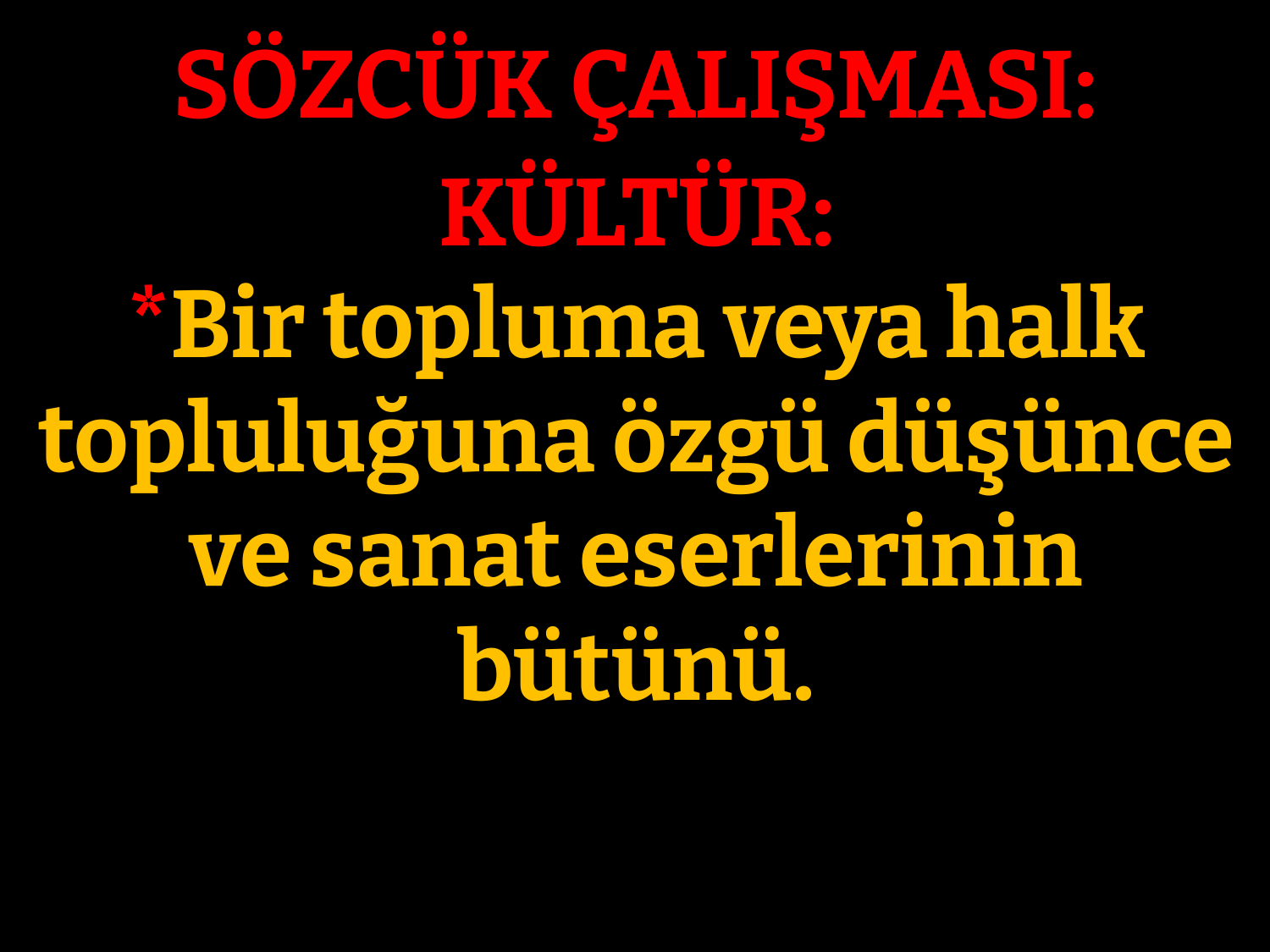

SÖZCÜK ÇALIŞMASI:
KÜLTÜR:
*Bir topluma veya halk topluluğuna özgü düşünce ve sanat eserlerinin bütünü.